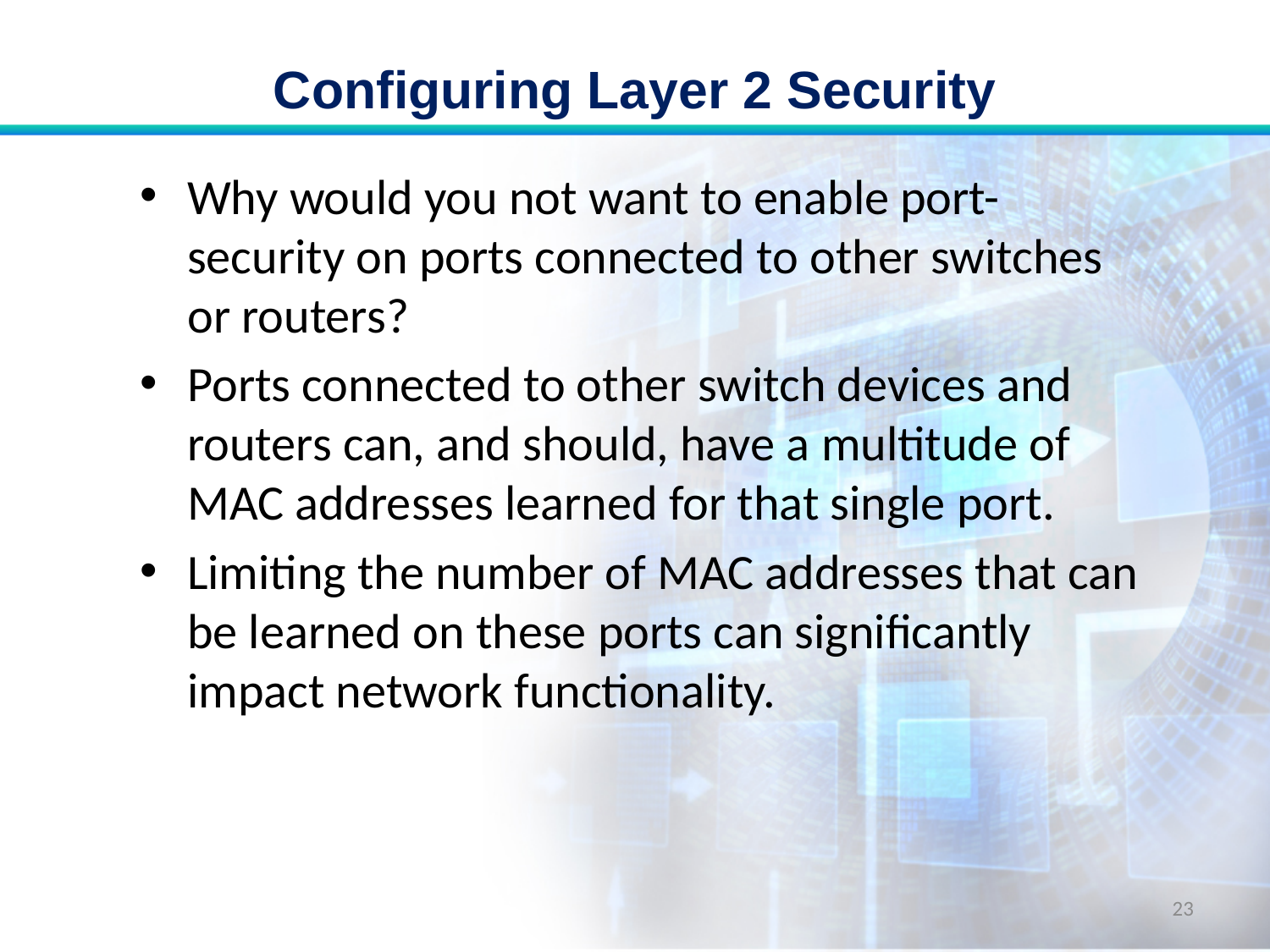

# Configuring Layer 2 Security
Why would you not want to enable port-security on ports connected to other switches or routers?
Ports connected to other switch devices and routers can, and should, have a multitude of MAC addresses learned for that single port.
Limiting the number of MAC addresses that can be learned on these ports can significantly impact network functionality.
23